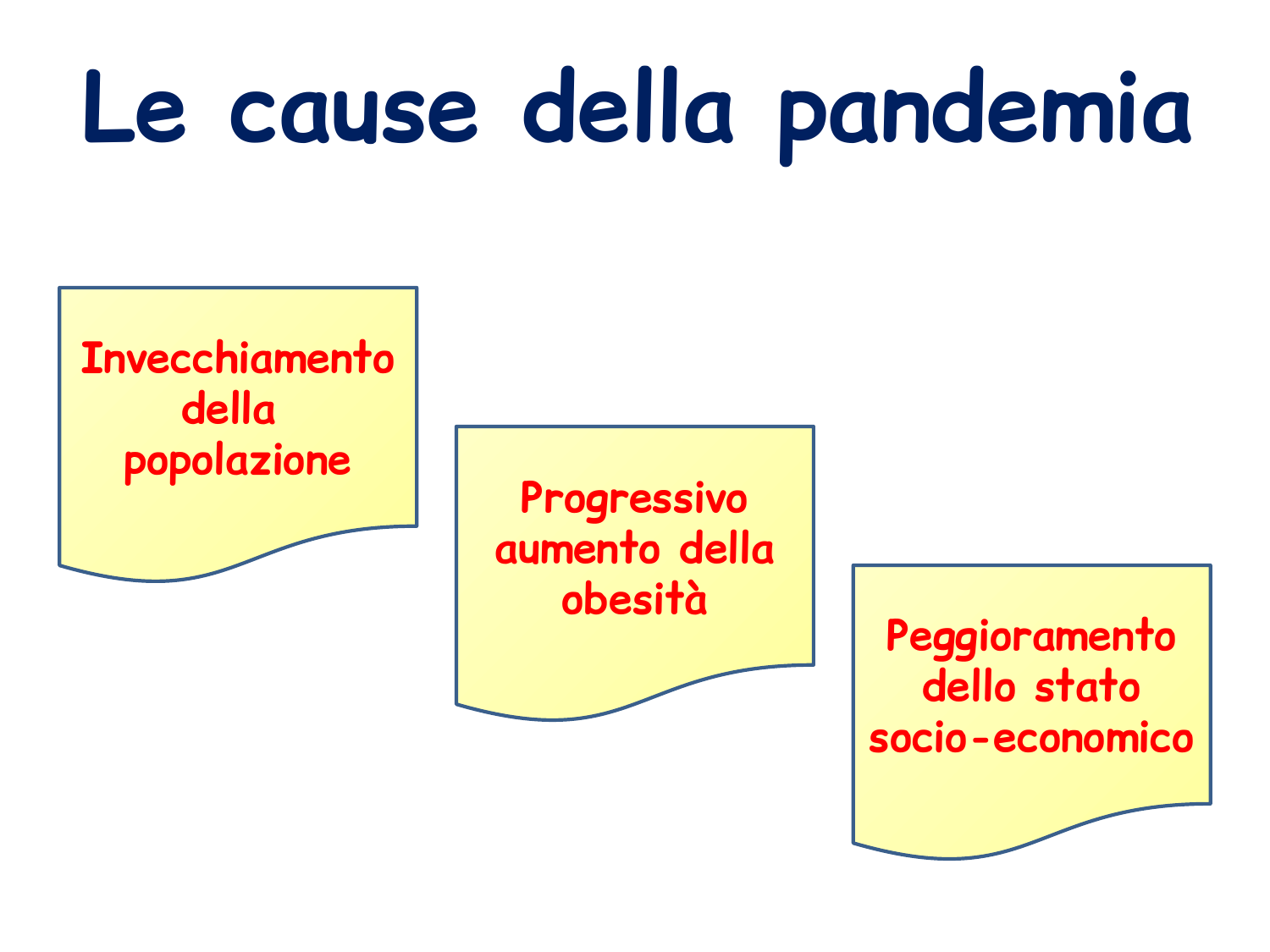

Le cause della pandemia
Invecchiamento
della
popolazione
Progressivo aumento della obesità
Peggioramento dello stato socio-economico